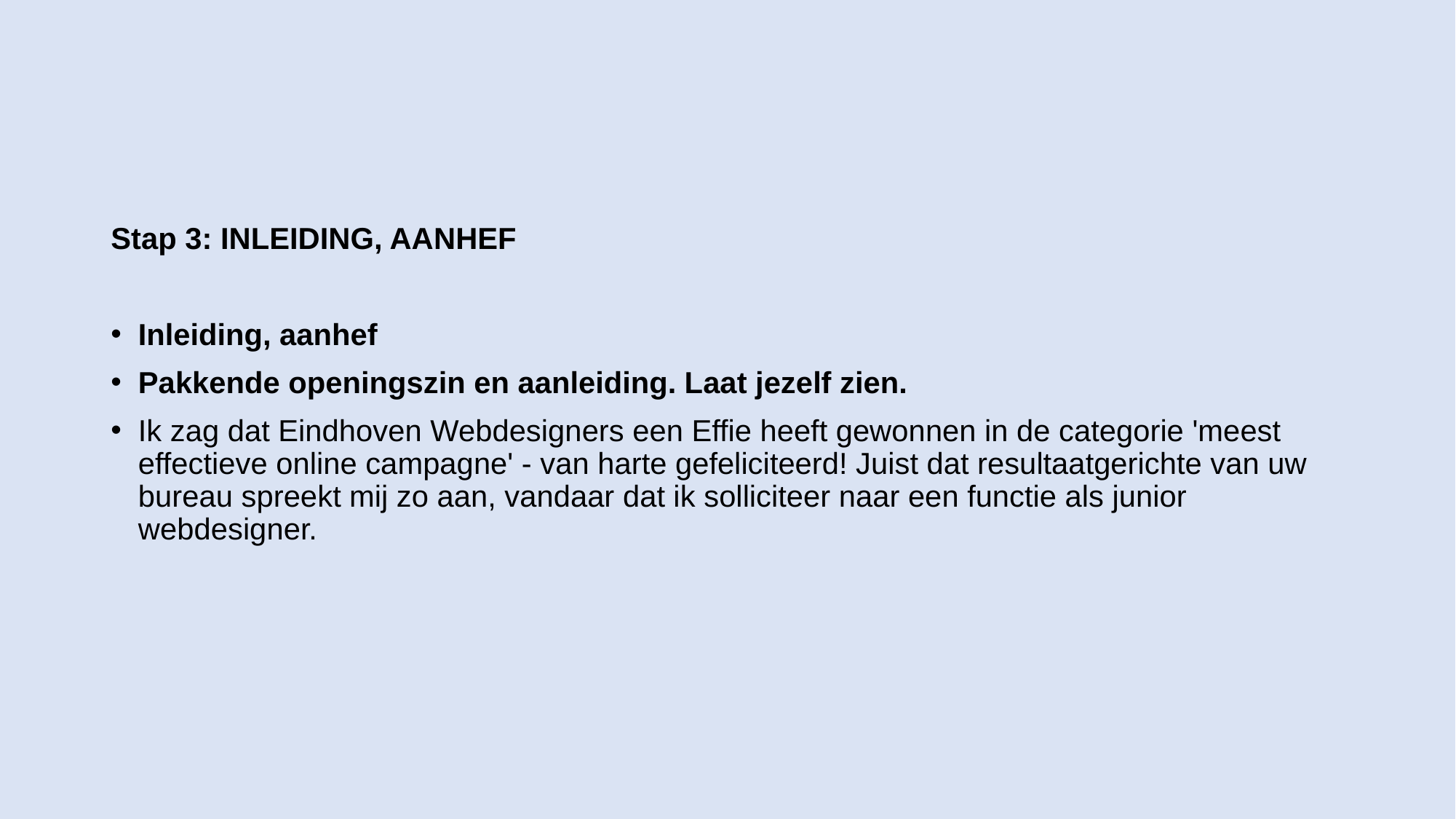

#
Stap 3: INLEIDING, AANHEF

Inleiding, aanhef
Pakkende openingszin en aanleiding. Laat jezelf zien.
Ik zag dat Eindhoven Webdesigners een Effie heeft gewonnen in de categorie 'meest effectieve online campagne' - van harte gefeliciteerd! Juist dat resultaatgerichte van uw bureau spreekt mij zo aan, vandaar dat ik solliciteer naar een functie als junior webdesigner.